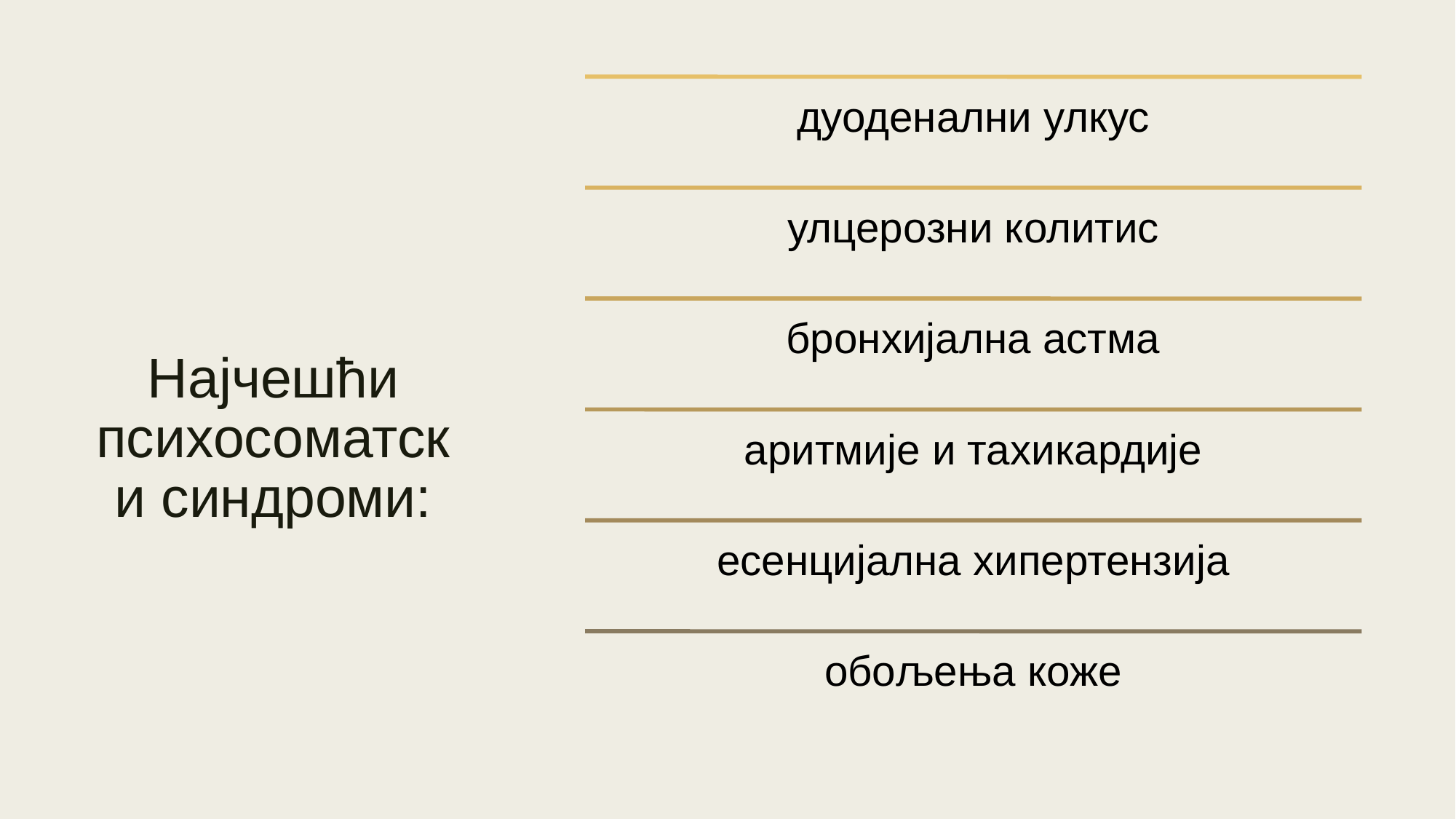

# Најчешћи психосоматски синдроми:
дуоденални улкус
улцерозни колитис
бронхијална астма
аритмије и тахикардије
есенцијална хипертензија
обољења коже